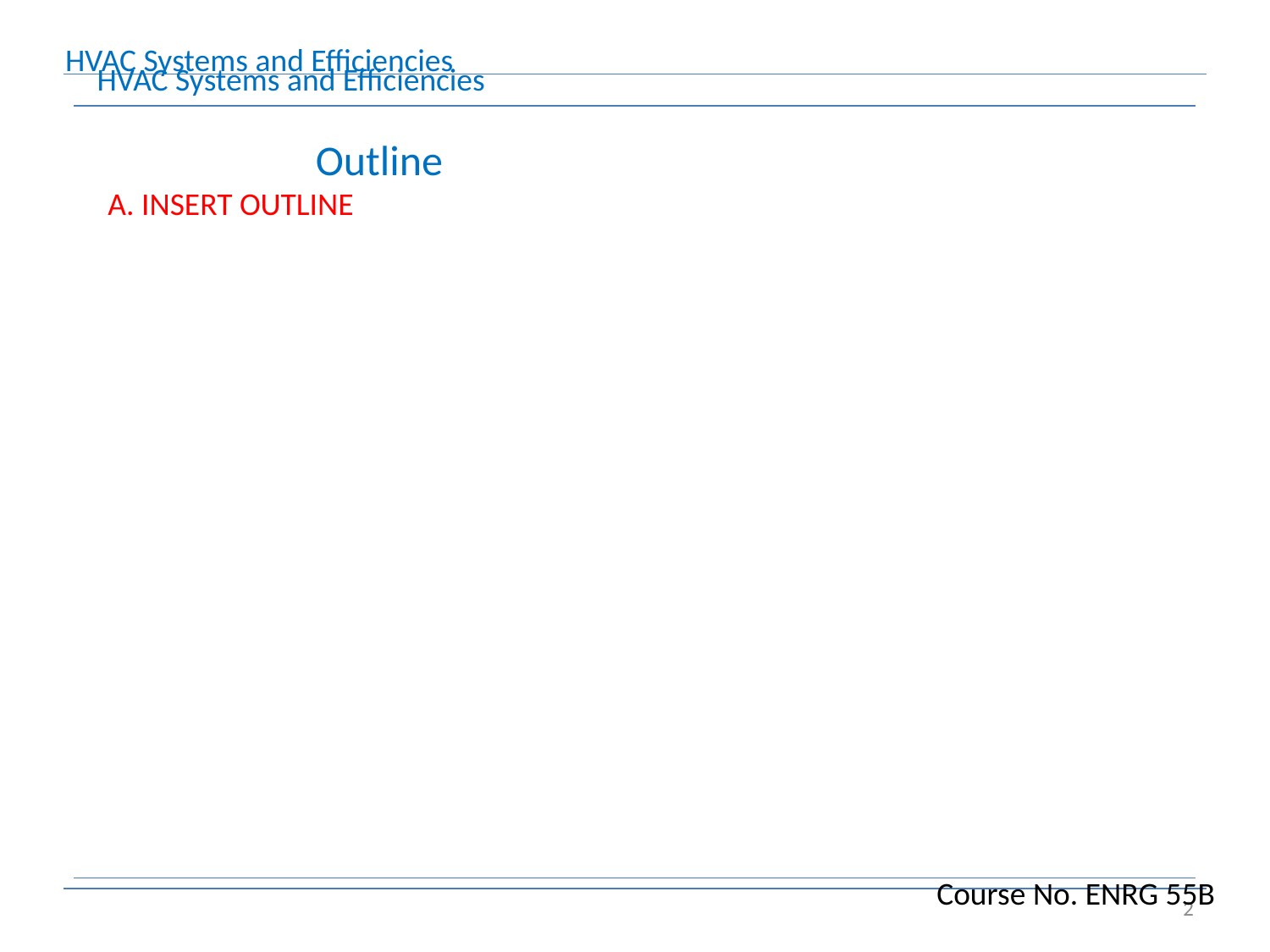

HVAC Systems and Efficiencies
Outline
A. INSERT OUTLINE
Course No. ENRG 55B